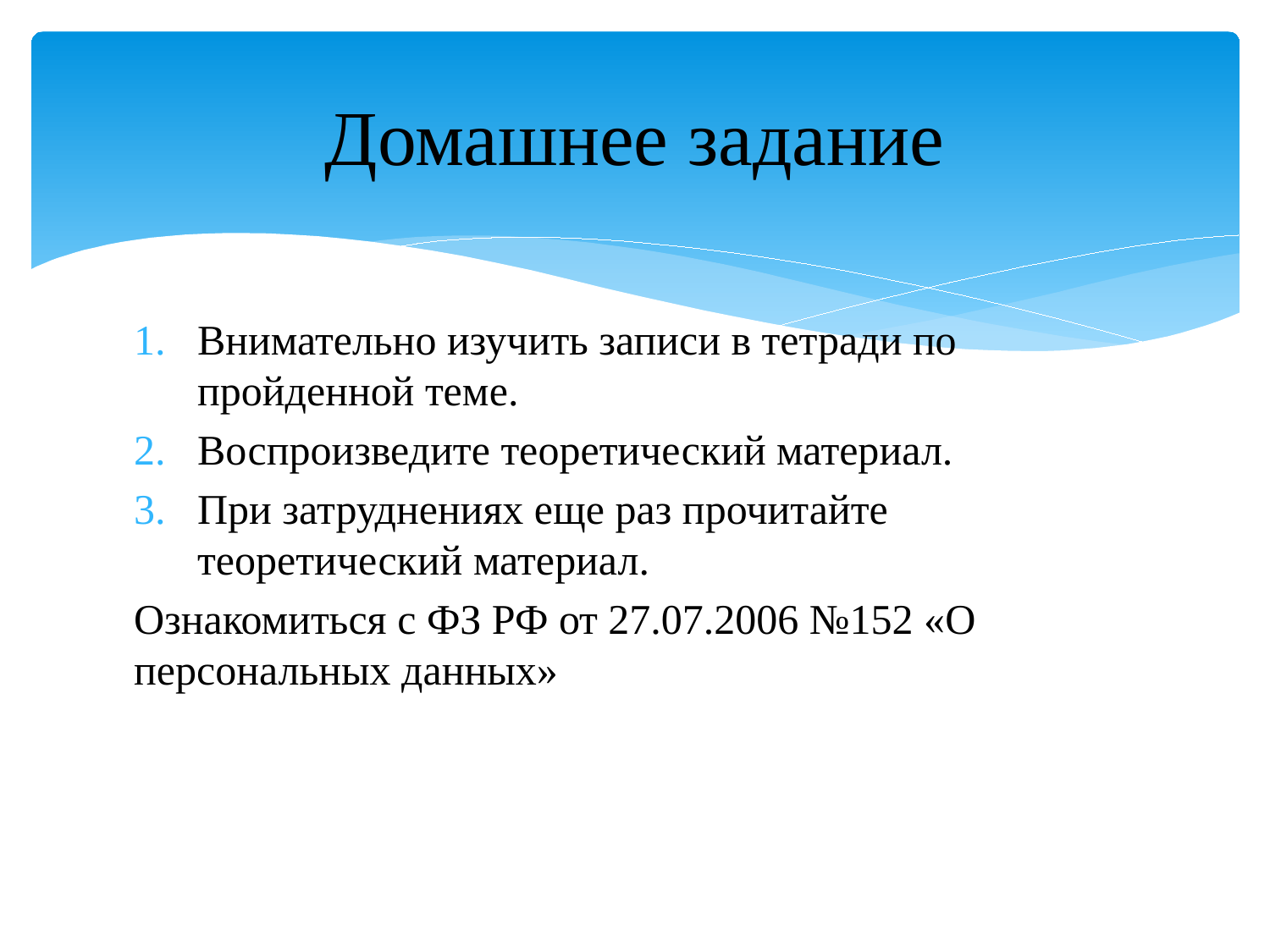

# Домашнее задание
Внимательно изучить записи в тетради по пройденной теме.
Воспроизведите теоретический материал.
При затруднениях еще раз прочитайте теоретический материал.
Ознакомиться с ФЗ РФ от 27.07.2006 №152 «О персональных данных»